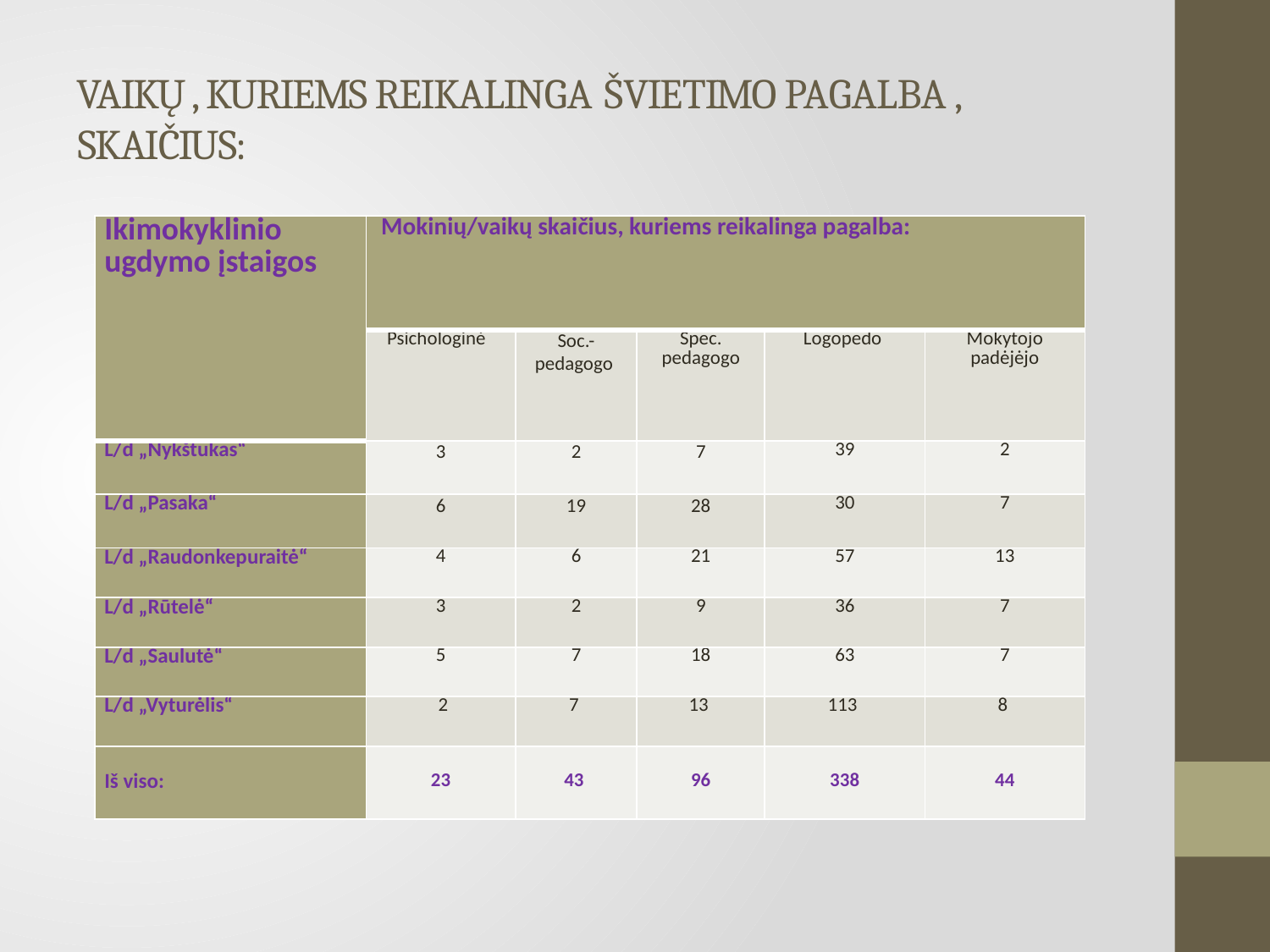

# VAIKŲ , KURIEMS REIKALINGA ŠVIETIMO PAGALBA , SKAIČIUS:
| Ikimokyklinio ugdymo įstaigos | Mokinių/vaikų skaičius, kuriems reikalinga pagalba: |  |  |  |  |
| --- | --- | --- | --- | --- | --- |
|  | Psichologinė | Soc.-pedagogo | Spec. pedagogo | Logopedo | Mokytojo padėjėjo |
| L/d „Nykštukas“ | 3 | 2 | 7 | 39 | 2 |
| L/d „Pasaka“ | 6 | 19 | 28 | 30 | 7 |
| L/d „Raudonkepuraitė“ | 4 | 6 | 21 | 57 | 13 |
| L/d „Rūtelė“ | 3 | 2 | 9 | 36 | 7 |
| L/d „Saulutė“ | 5 | 7 | 18 | 63 | 7 |
| L/d „Vyturėlis“ | 2 | 7 | 13 | 113 | 8 |
| Iš viso: | 23 | 43 | 96 | 338 | 44 |